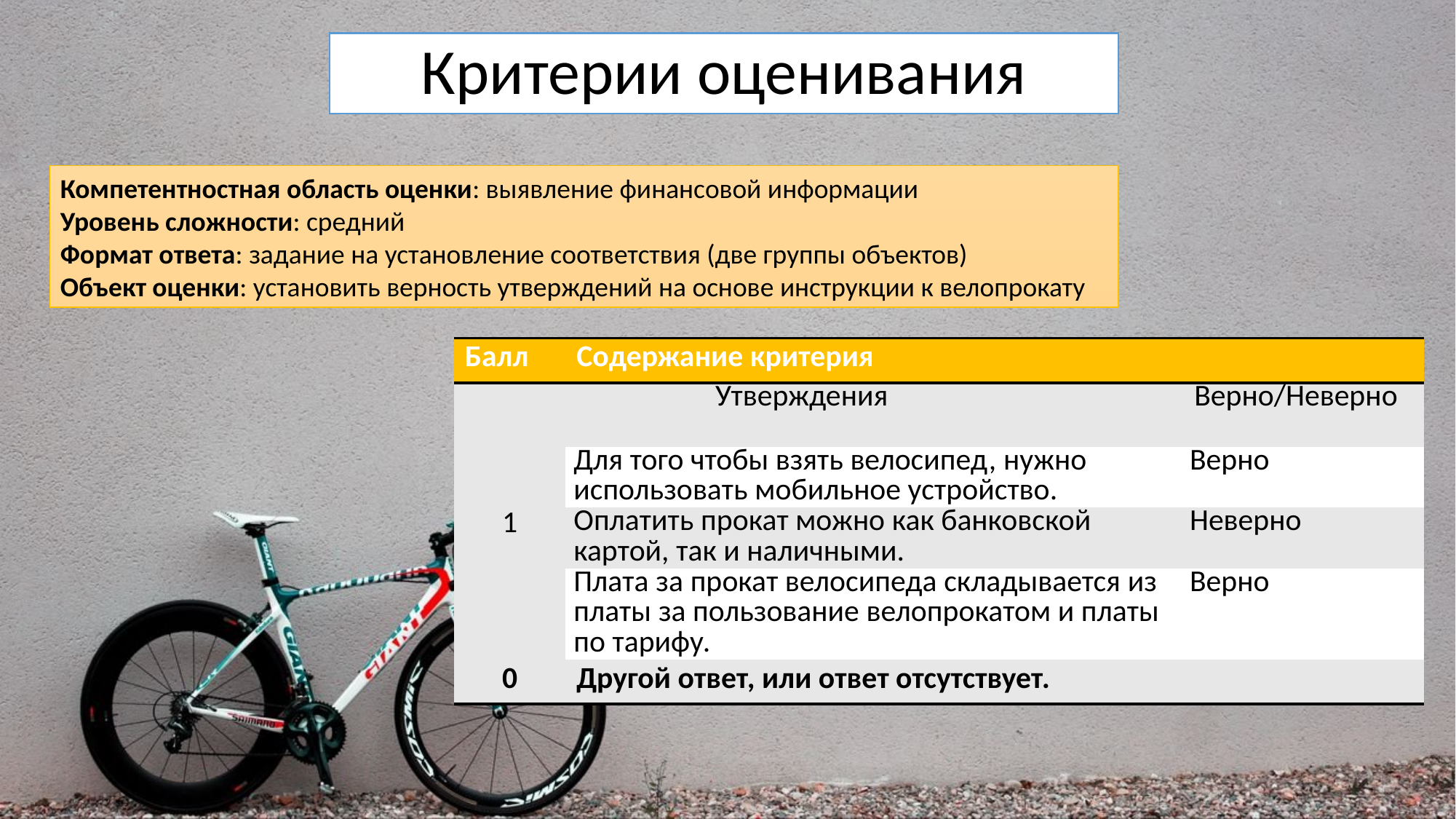

Критерии оценивания
Компетентностная область оценки: выявление финансовой информации
Уровень сложности: средний
Формат ответа: задание на установление соответствия (две группы объектов)
Объект оценки: установить верность утверждений на основе инструкции к велопрокату
| Балл | Содержание критерия |  |
| --- | --- | --- |
| 1 | Утверждения | Верно/Неверно |
|  | Для того чтобы взять велосипед, нужно использовать мобильное устройство. | Верно |
|  | Оплатить прокат можно как банковской картой, так и наличными. | Неверно |
|  | Плата за прокат велосипеда складывается из платы за пользование велопрокатом и платы по тарифу. | Верно |
| 0 | Другой ответ, или ответ отсутствует. |  |